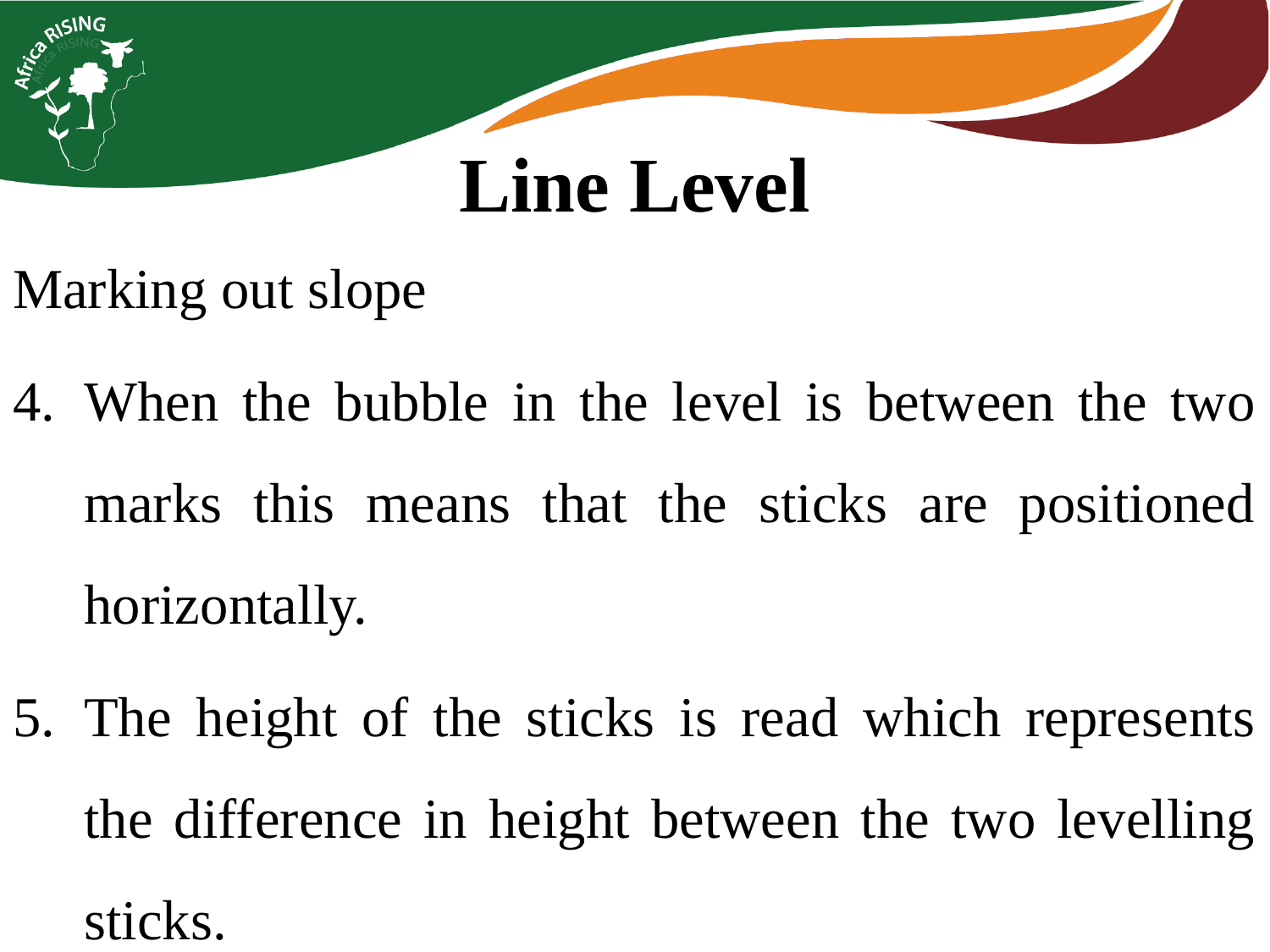

# Line Level
Marking out slope
When the bubble in the level is between the two marks this means that the sticks are positioned horizontally.
The height of the sticks is read which represents the difference in height between the two levelling sticks.